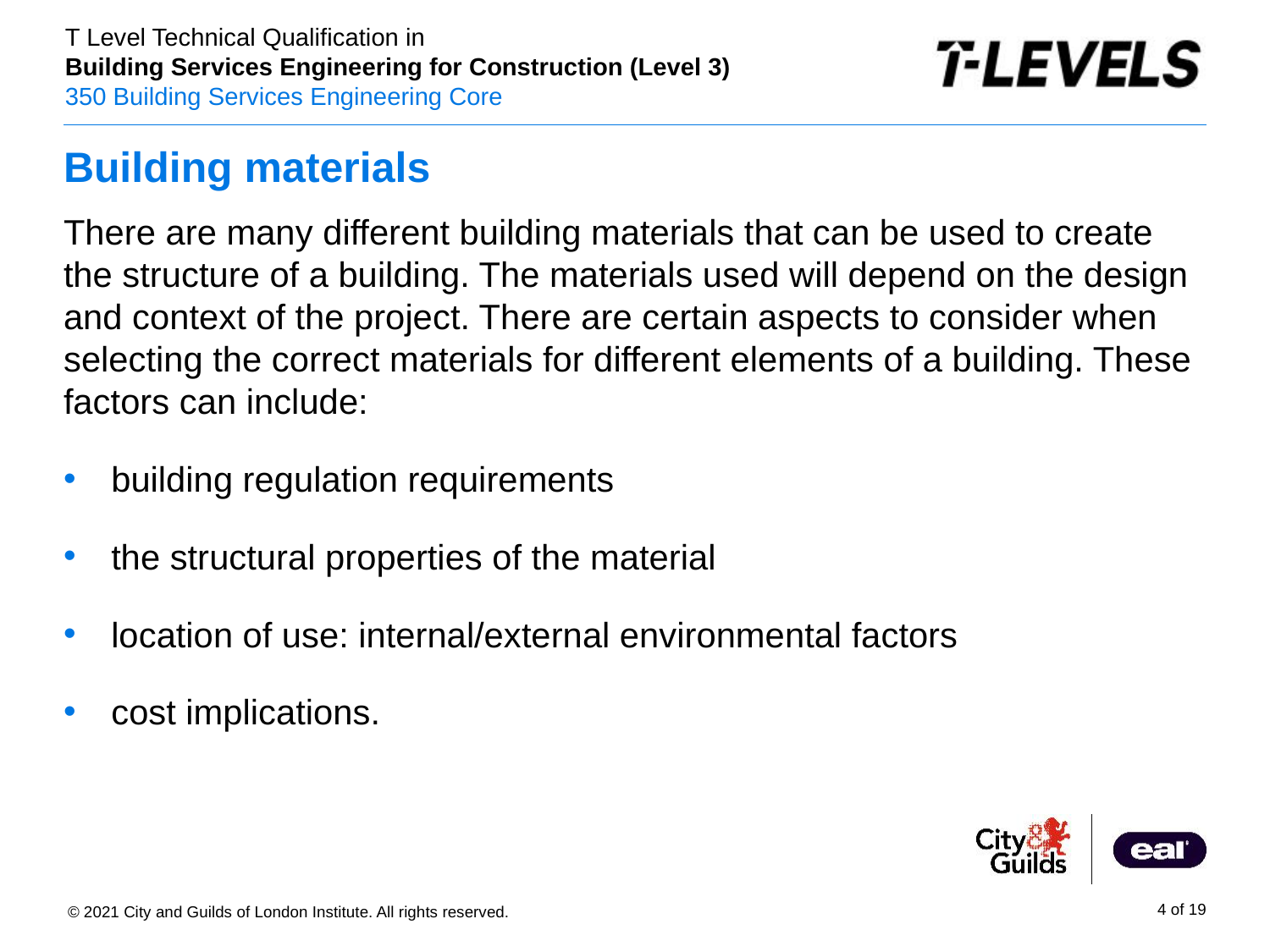

# Building materials
There are many different building materials that can be used to create the structure of a building. The materials used will depend on the design and context of the project. There are certain aspects to consider when selecting the correct materials for different elements of a building. These factors can include:
building regulation requirements
the structural properties of the material
location of use: internal/external environmental factors
cost implications.